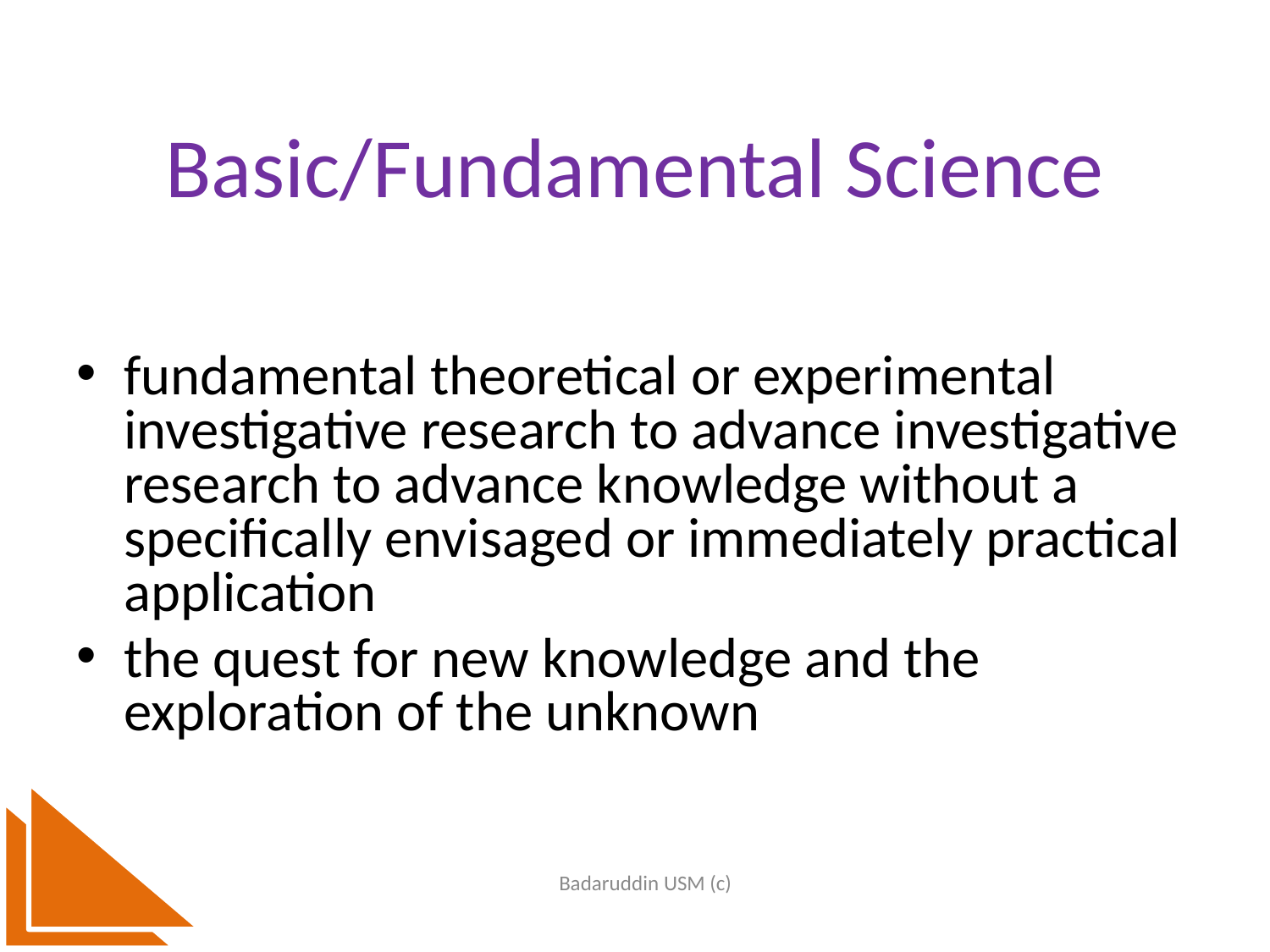

# Basic/Fundamental Science

fundamental theoretical or experimental investigative research to advance investigative research to advance knowledge without a specifically envisaged or immediately practical application
the quest for new knowledge and the exploration of the unknown
Badaruddin USM (c)